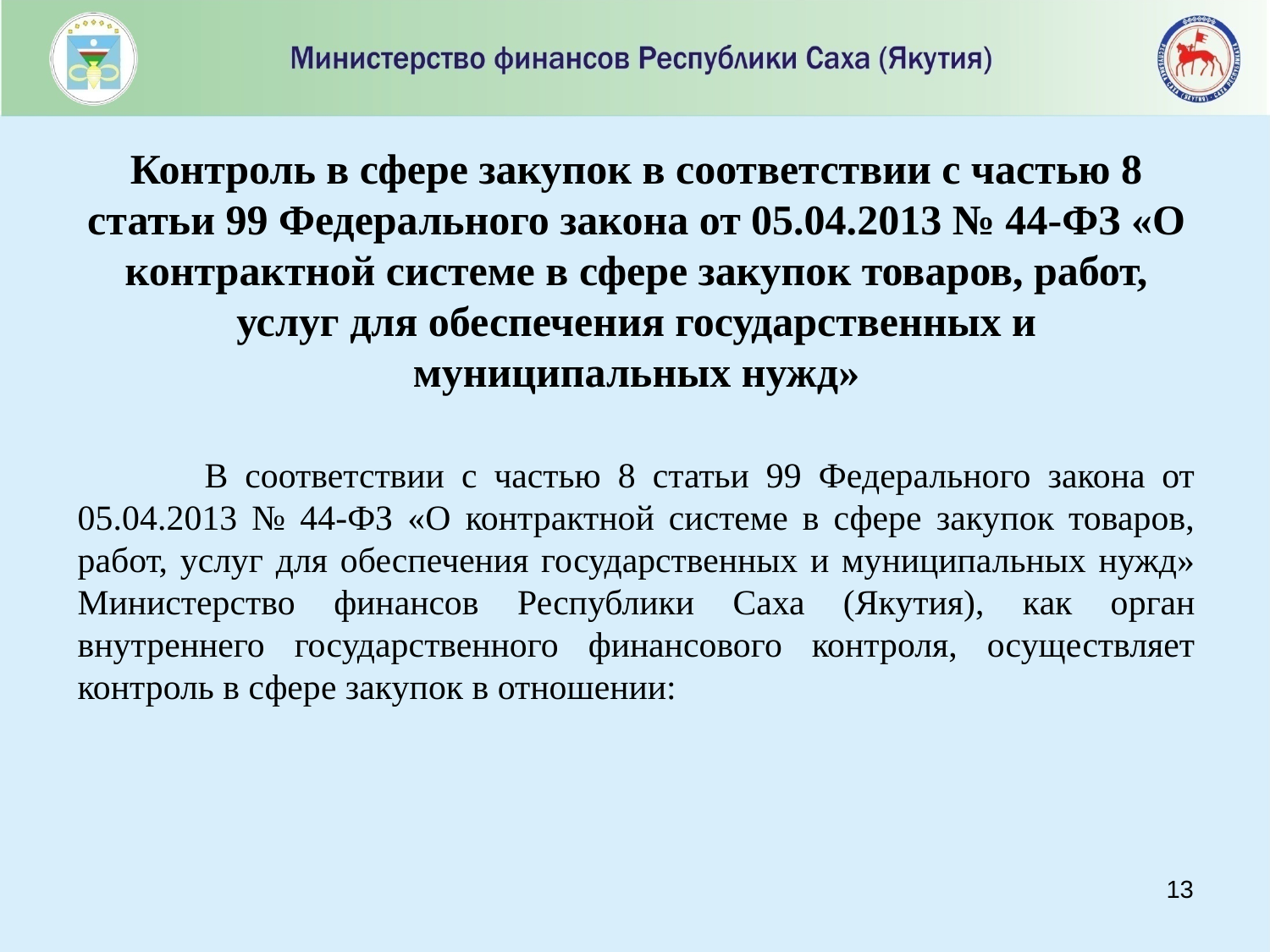

# Контроль в сфере закупок в соответствии с частью 8 статьи 99 Федерального закона от 05.04.2013 № 44-ФЗ «О контрактной системе в сфере закупок товаров, работ, услуг для обеспечения государственных и муниципальных нужд»
	В соответствии с частью 8 статьи 99 Федерального закона от 05.04.2013 № 44-ФЗ «О контрактной системе в сфере закупок товаров, работ, услуг для обеспечения государственных и муниципальных нужд» Министерство финансов Республики Саха (Якутия), как орган внутреннего государственного финансового контроля, осуществляет контроль в сфере закупок в отношении:

13